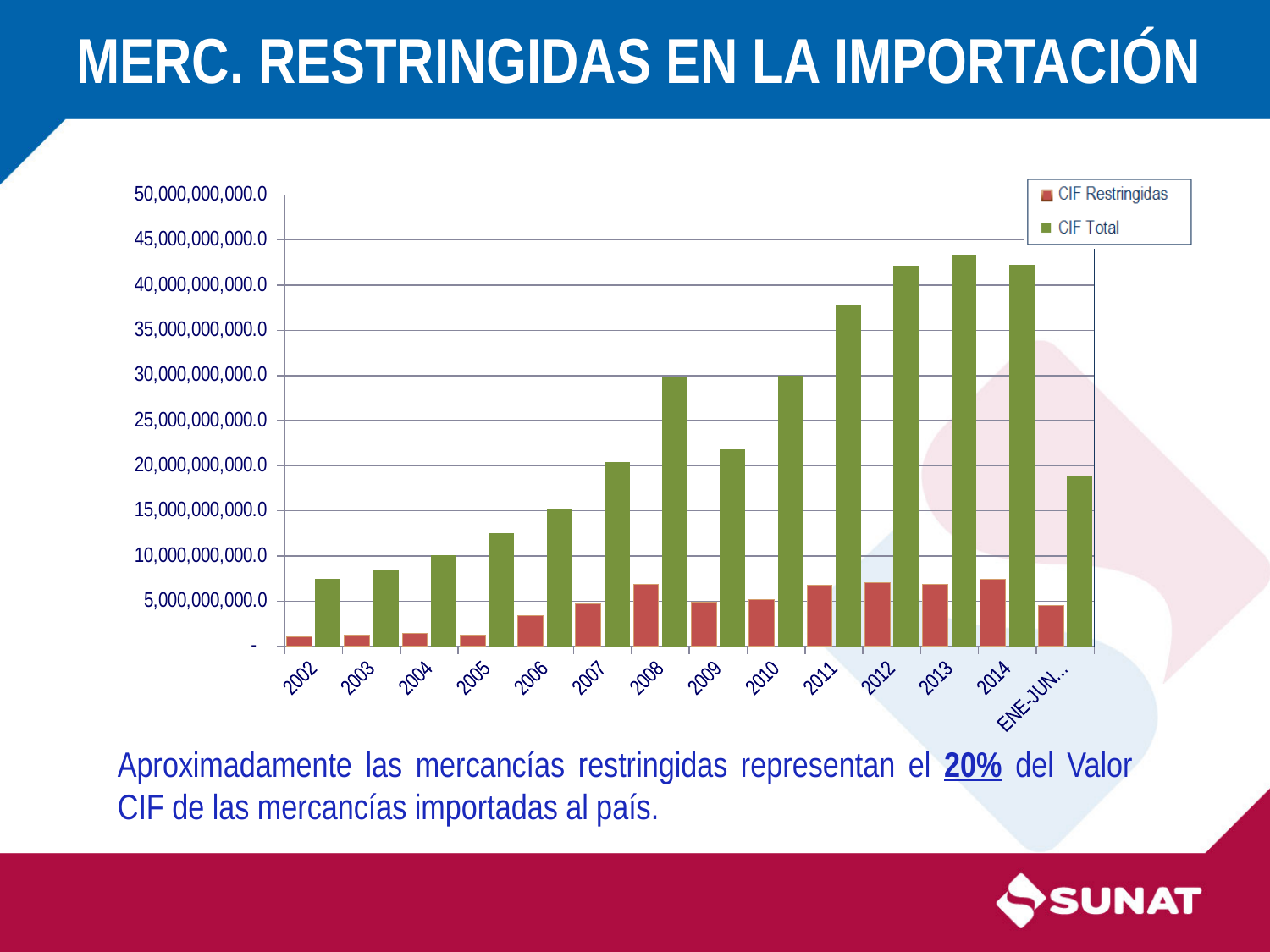

# MERC. RESTRINGIDAS EN LA IMPORTACIÓN

[unsupported chart]

Aproximadamente las mercancías restringidas representan el 20% del Valor CIF de las mercancías importadas al país.